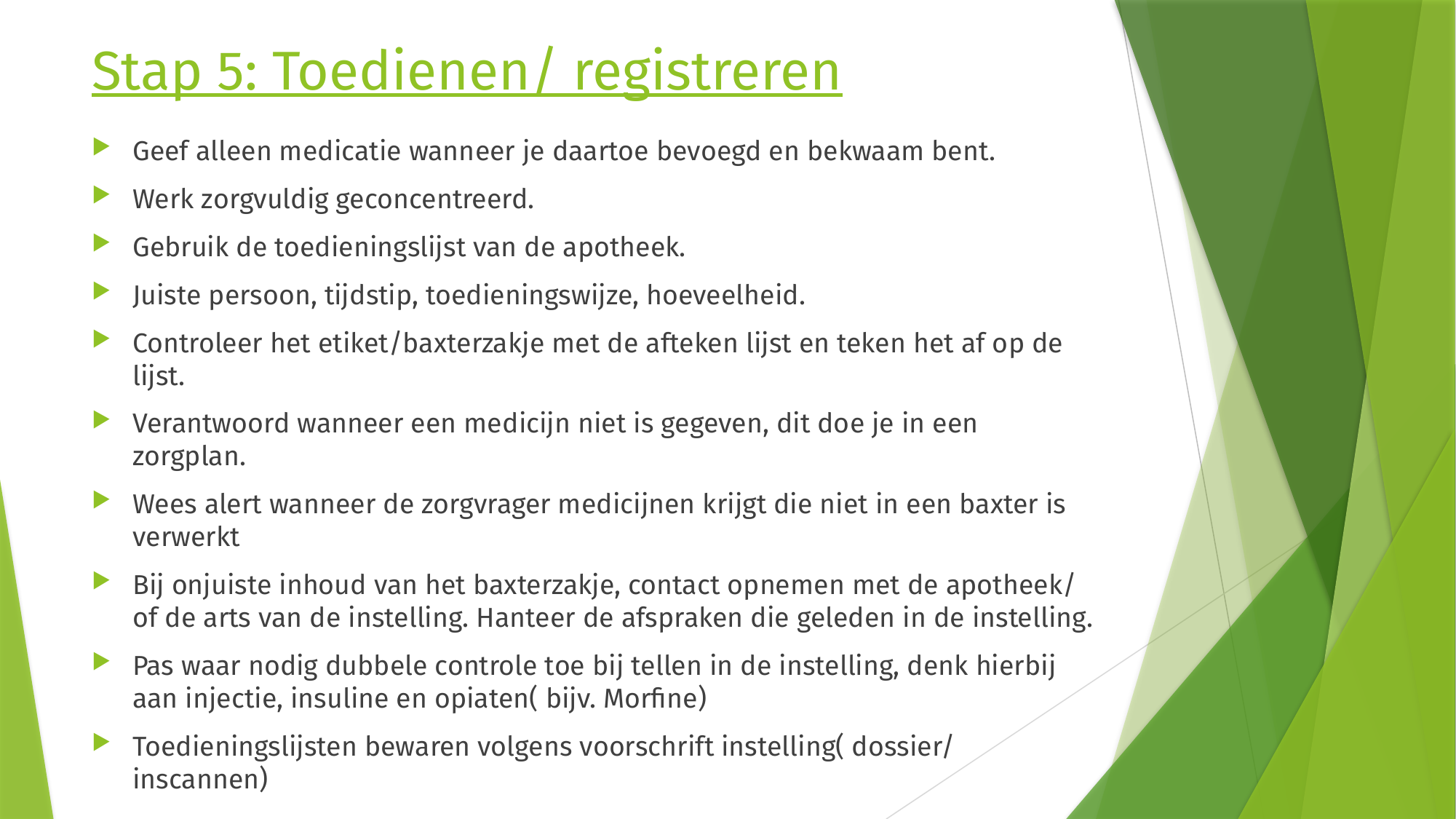

# Stap 5: Toedienen/ registreren
Geef alleen medicatie wanneer je daartoe bevoegd en bekwaam bent.
Werk zorgvuldig geconcentreerd.
Gebruik de toedieningslijst van de apotheek.
Juiste persoon, tijdstip, toedieningswijze, hoeveelheid.
Controleer het etiket/baxterzakje met de afteken lijst en teken het af op de lijst.
Verantwoord wanneer een medicijn niet is gegeven, dit doe je in een zorgplan.
Wees alert wanneer de zorgvrager medicijnen krijgt die niet in een baxter is verwerkt
Bij onjuiste inhoud van het baxterzakje, contact opnemen met de apotheek/ of de arts van de instelling. Hanteer de afspraken die geleden in de instelling.
Pas waar nodig dubbele controle toe bij tellen in de instelling, denk hierbij aan injectie, insuline en opiaten( bijv. Morfine)
Toedieningslijsten bewaren volgens voorschrift instelling( dossier/ inscannen)